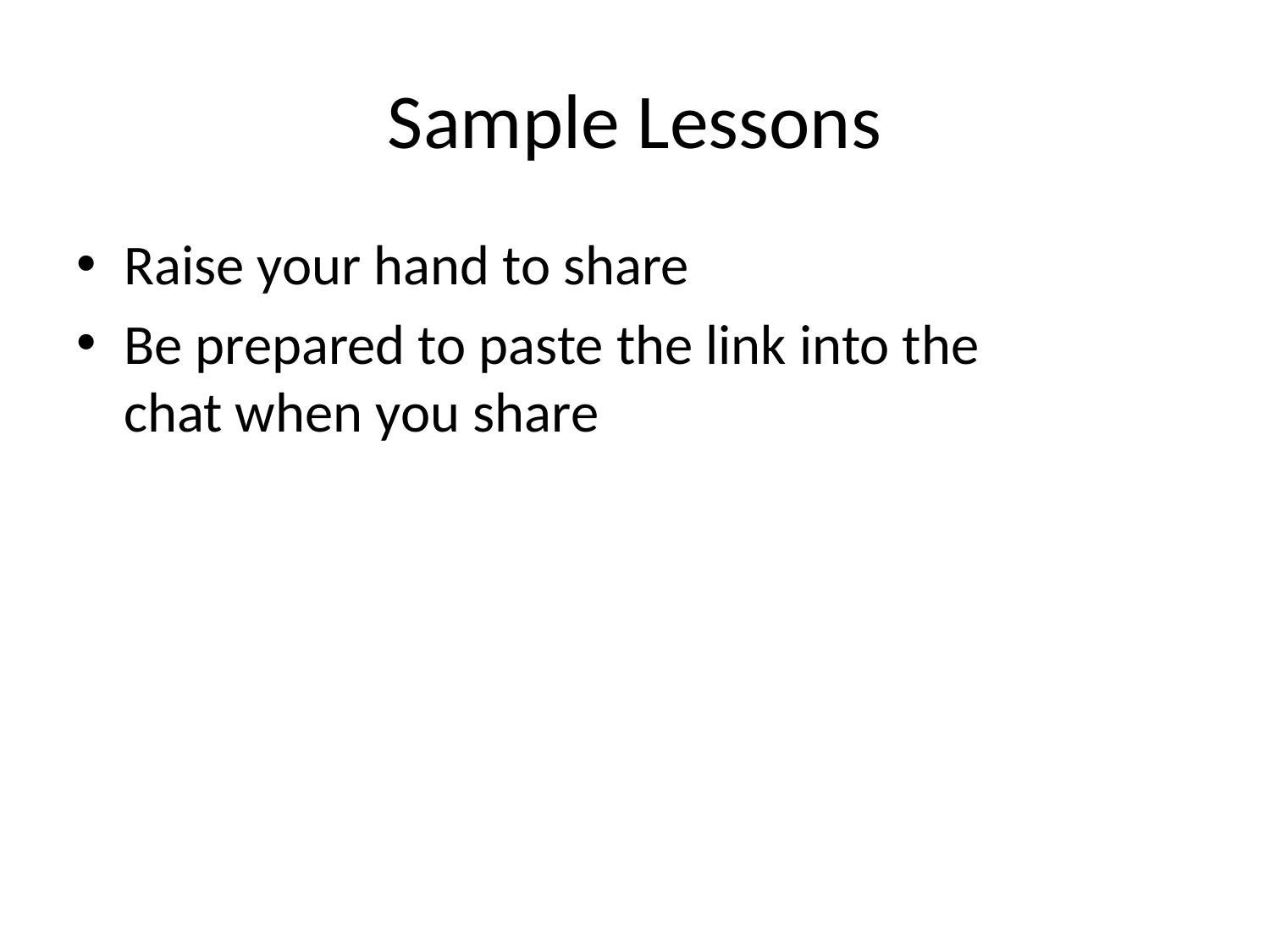

# Sample Lessons
Raise your hand to share
Be prepared to paste the link into the chat when you share